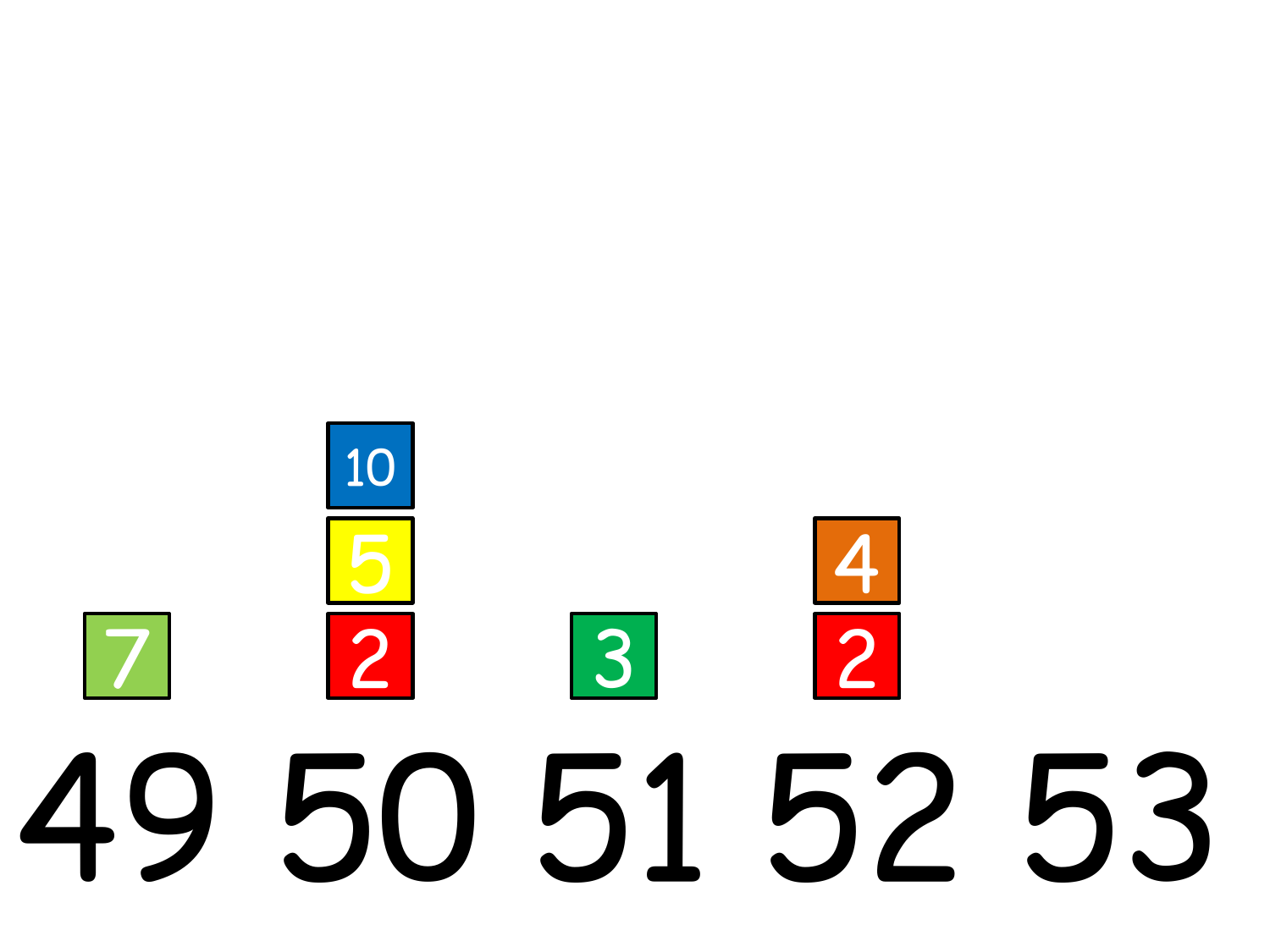

10
5
2
4
2
7
3
 49 50 51 52 53